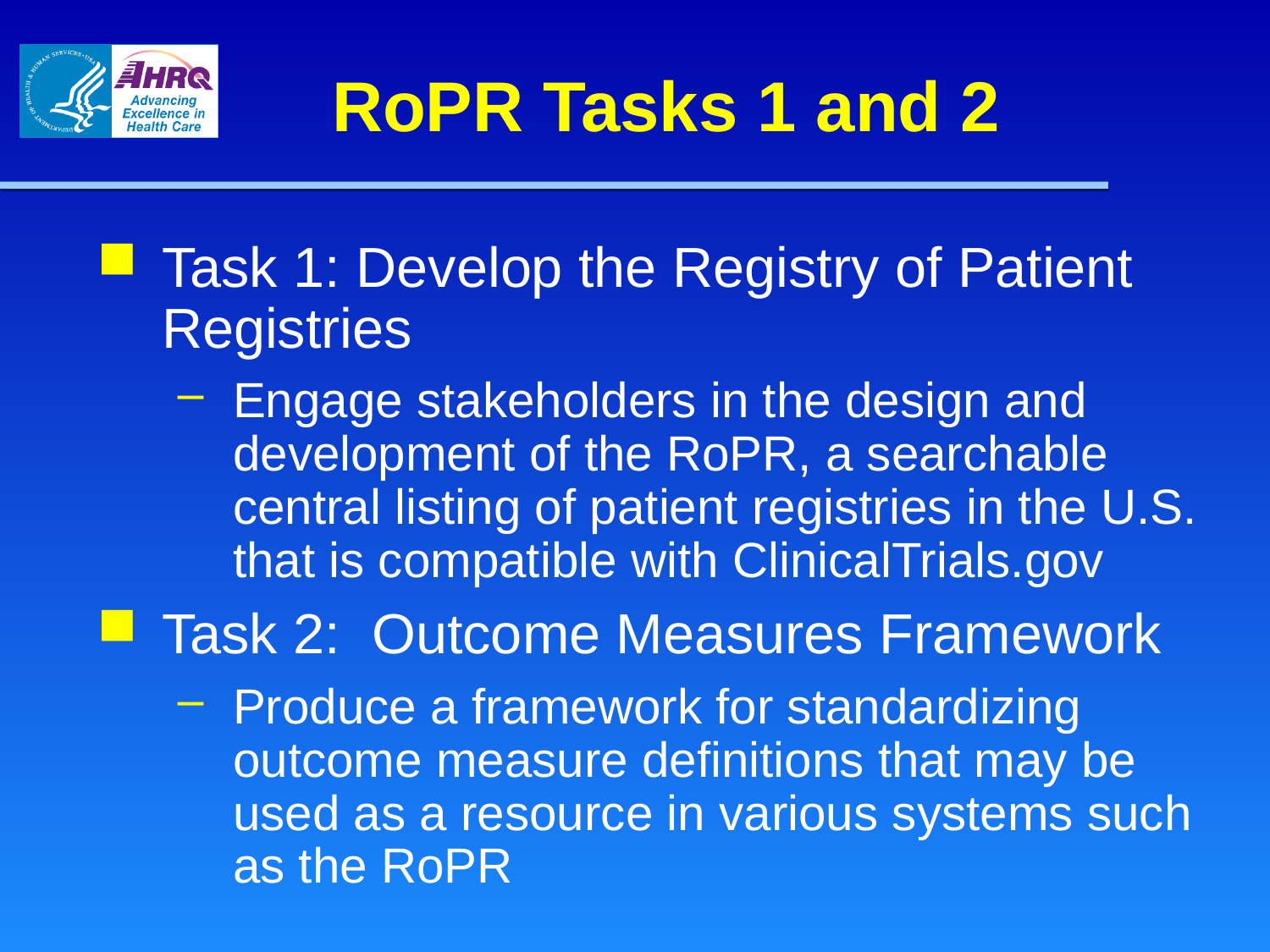

# RoPR Tasks 1 and 2
Task 1: Develop the Registry of Patient Registries
Engage stakeholders in the design and development of the RoPR, a searchable central listing of patient registries in the U.S. that is compatible with ClinicalTrials.gov
Task 2:  Outcome Measures Framework
Produce a framework for standardizing outcome measure definitions that may be used as a resource in various systems such as the RoPR